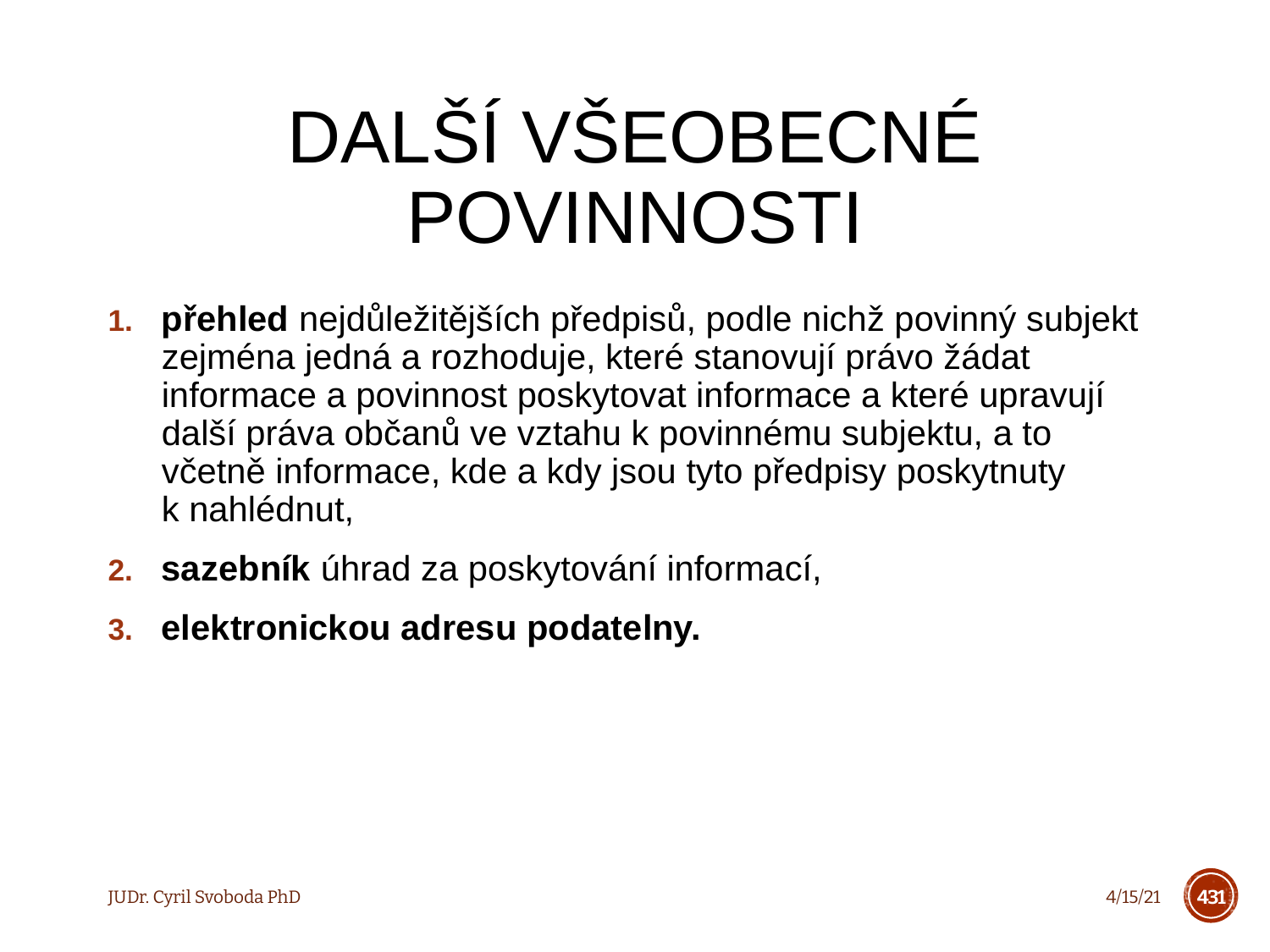

# Další všeobecné povinnosti
přehled nejdůležitějších předpisů, podle nichž povinný subjekt zejména jedná a rozhoduje, které stanovují právo žádat informace a povinnost poskytovat informace a které upravují další práva občanů ve vztahu k povinnému subjektu, a to včetně informace, kde a kdy jsou tyto předpisy poskytnuty k nahlédnut,
sazebník úhrad za poskytování informací,
elektronickou adresu podatelny.
JUDr. Cyril Svoboda PhD
4/15/21
431